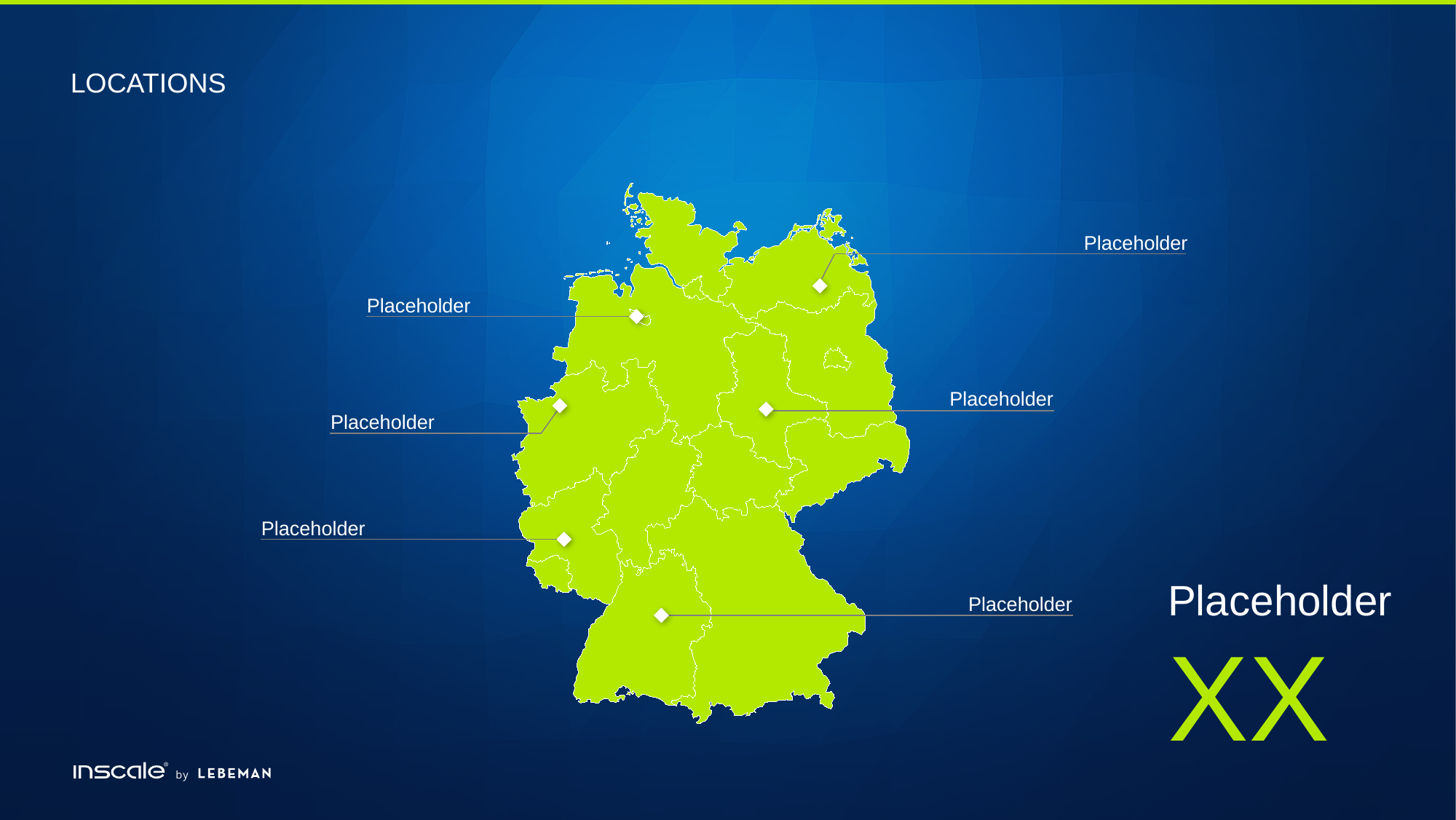

# Locations

Placeholder

Placeholder

Placeholder

Placeholder
Placeholder

Placeholder
XX
Placeholder